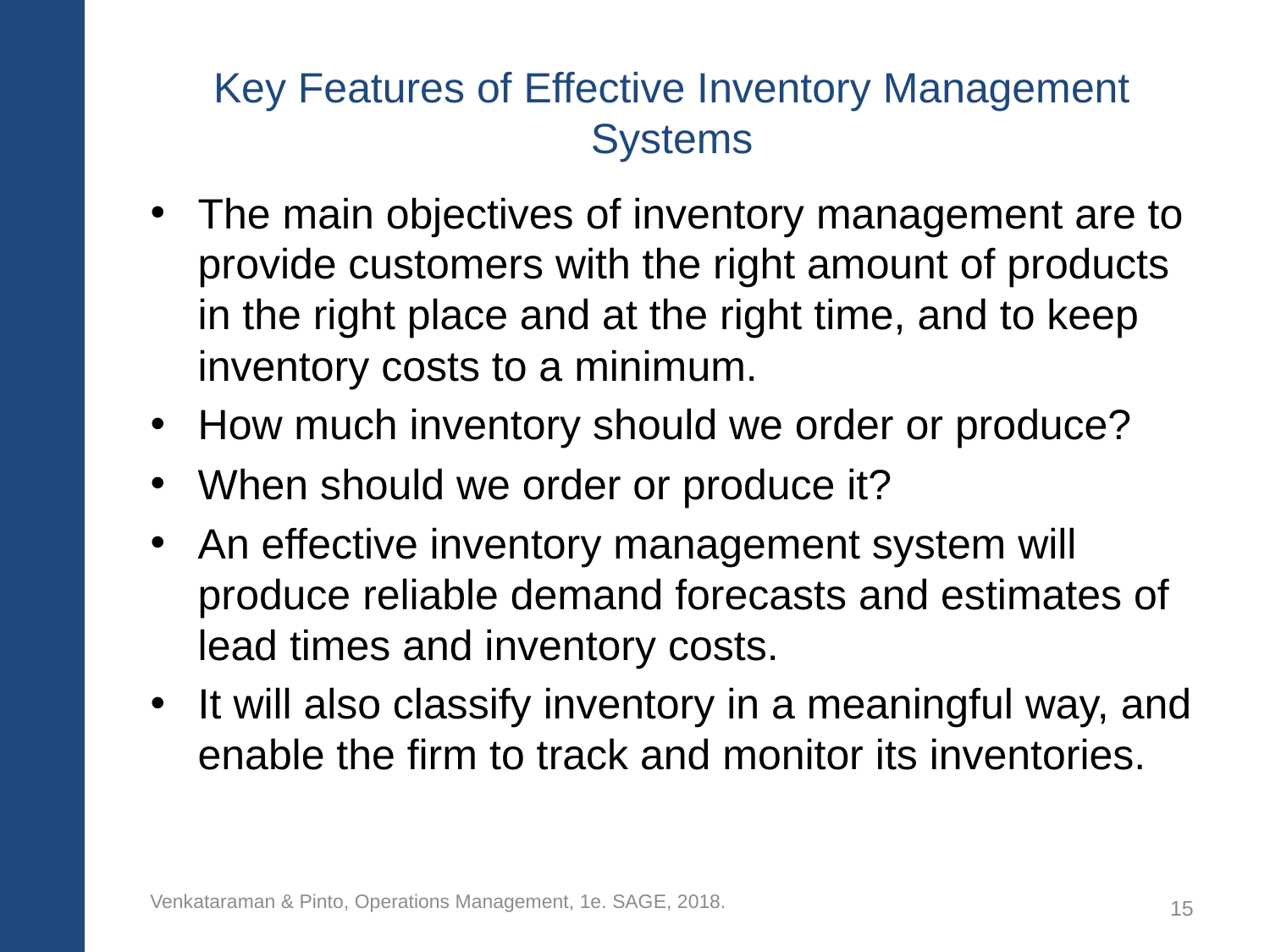

# Key Features of Effective Inventory Management Systems
The main objectives of inventory management are to provide customers with the right amount of products in the right place and at the right time, and to keep inventory costs to a minimum.
How much inventory should we order or produce?
When should we order or produce it?
An effective inventory management system will produce reliable demand forecasts and estimates of lead times and inventory costs.
It will also classify inventory in a meaningful way, and enable the firm to track and monitor its inventories.
Venkataraman & Pinto, Operations Management, 1e. SAGE, 2018.
15